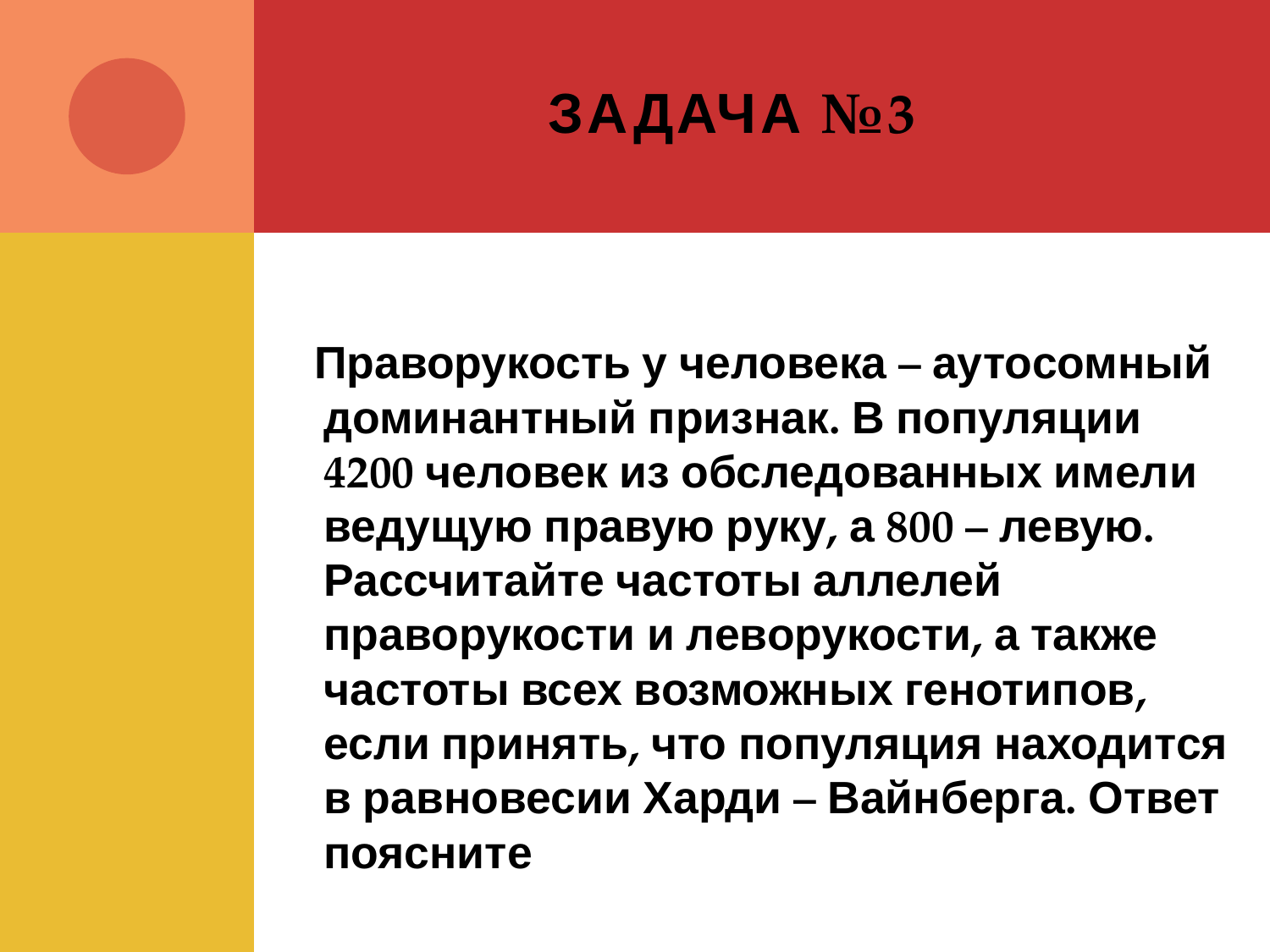

# Задача №3
      Праворукость у человека – аутосомный доминантный признак. В популяции 4200 человек из обследованных имели ведущую правую руку, а 800 – левую. Рассчитайте частоты аллелей праворукости и леворукости, а также частоты всех возможных генотипов, если принять, что популяция находится в равновесии Харди – Вайнберга. Ответ поясните